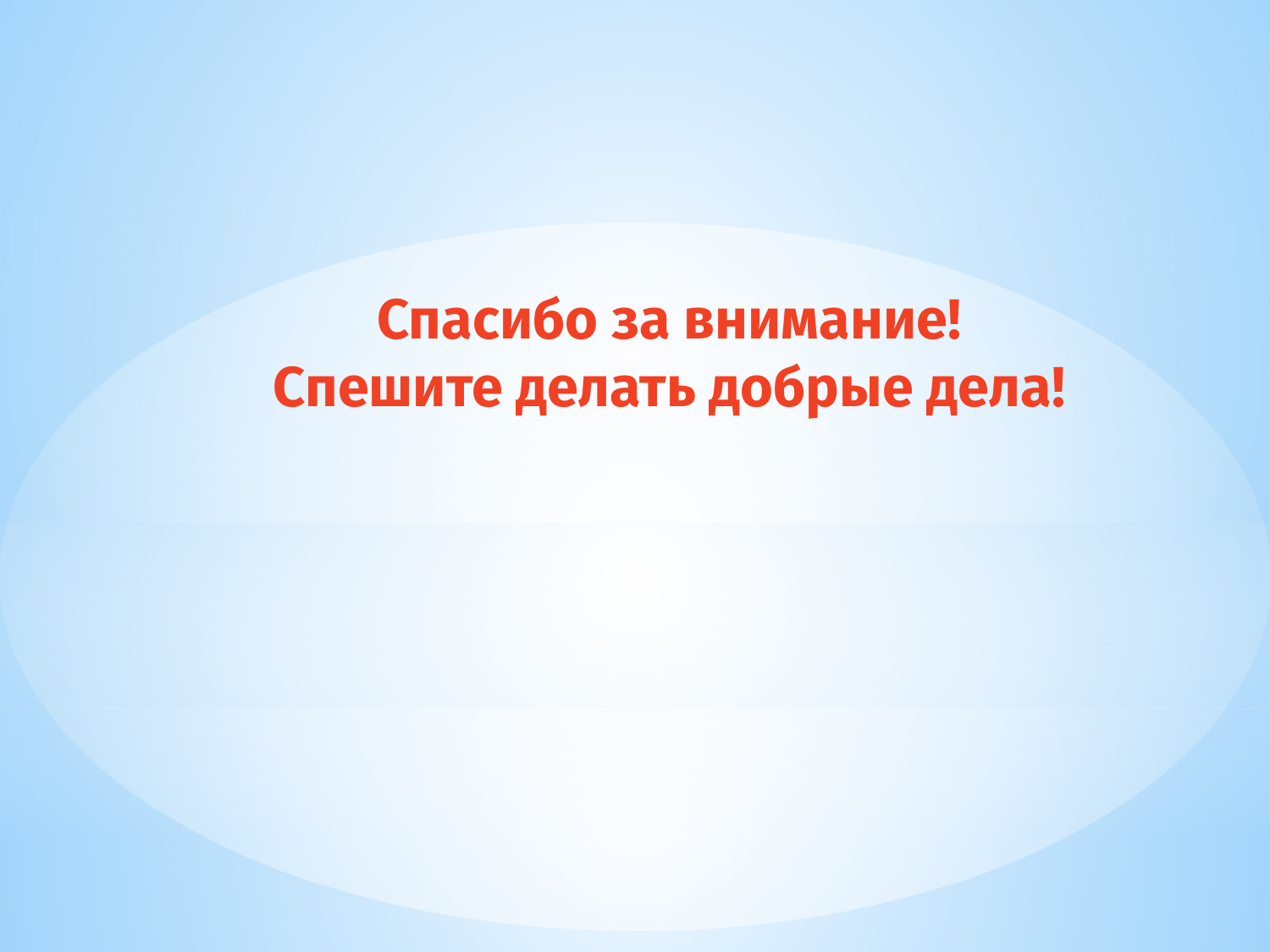

Спасибо за внимание!
Спешите делать добрые дела!